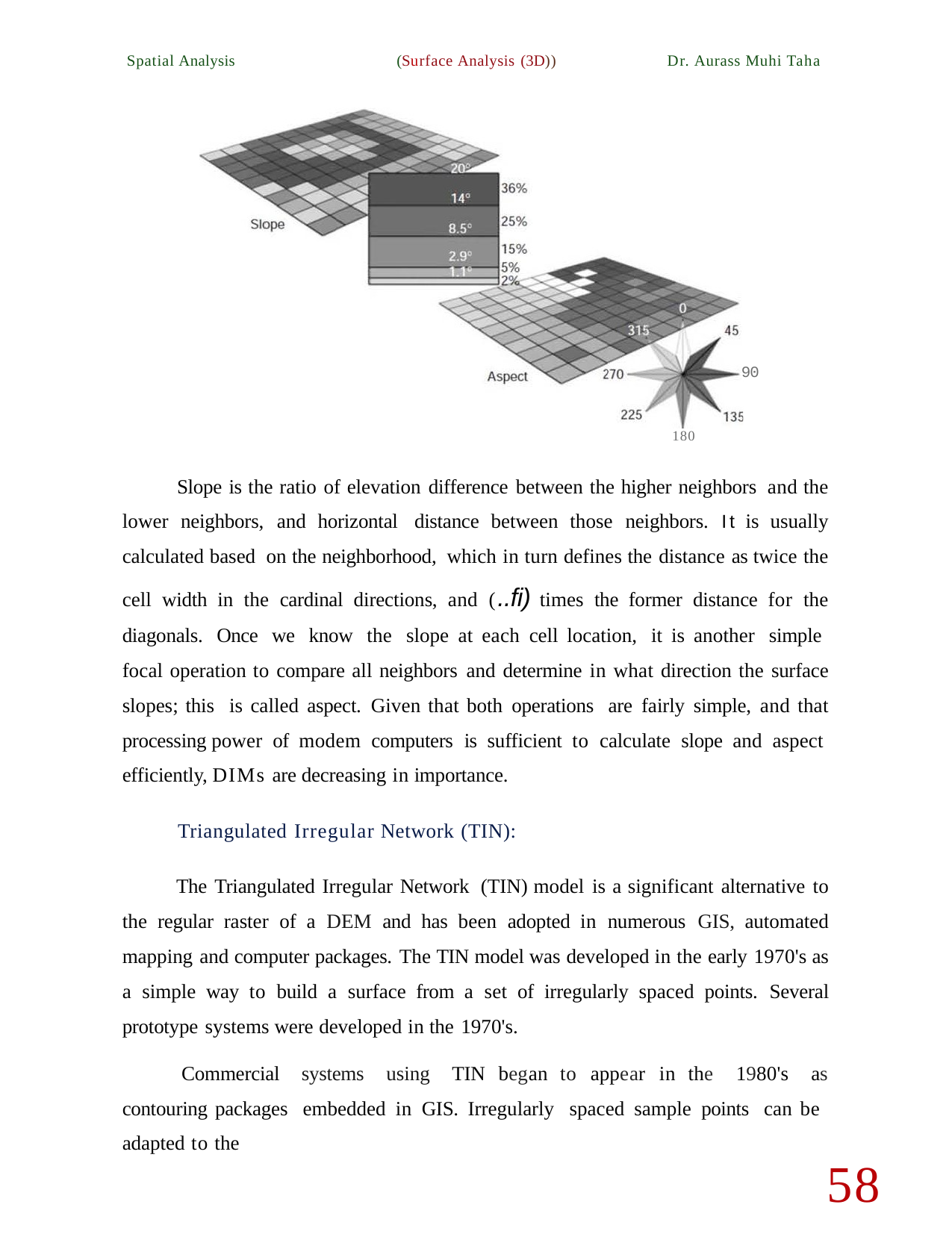

Spatial Analysis
(Surface Analysis (3D))
Dr. Aurass Muhi Taha

90
180

Slope is the ratio of elevation difference between the higher neighbors  and the lower  neighbors,  and  horizontal   distance  between  those  neighbors.  It is  usually calculated based  on the neighborhood,  which in turn defines the distance as twice the cell  width  in  the  cardinal  directions,  and  (..fi) times  the  former  distance  for  the diagonals.  Once  we  know  the  slope at each cell location,  it is another  simple  focal operation to compare all neighbors and determine in what direction the surface slopes; this  is called aspect. Given that both operations  are fairly simple, and that processing power  of  modem  computers  is  sufficient  to  calculate  slope  and  aspect  efficiently, DIMs are decreasing in importance.

Triangulated Irregular Network (TIN):

The Triangulated Irregular Network  (TIN) model is a significant alternative to the  regular  raster  of  a  DEM  and  has  been  adopted  in  numerous  GIS,  automated mapping and computer packages. The TIN model was developed in the early 1970's as a  simple  way  to  build  a  surface  from  a  set  of  irregularly  spaced  points.  Several prototype systems were developed in the 1970's.

Commercial  systems  using  TIN began to appear in the  1980's  as contouring packages  embedded in GIS. Irregularly  spaced sample points  can be  adapted to the
58